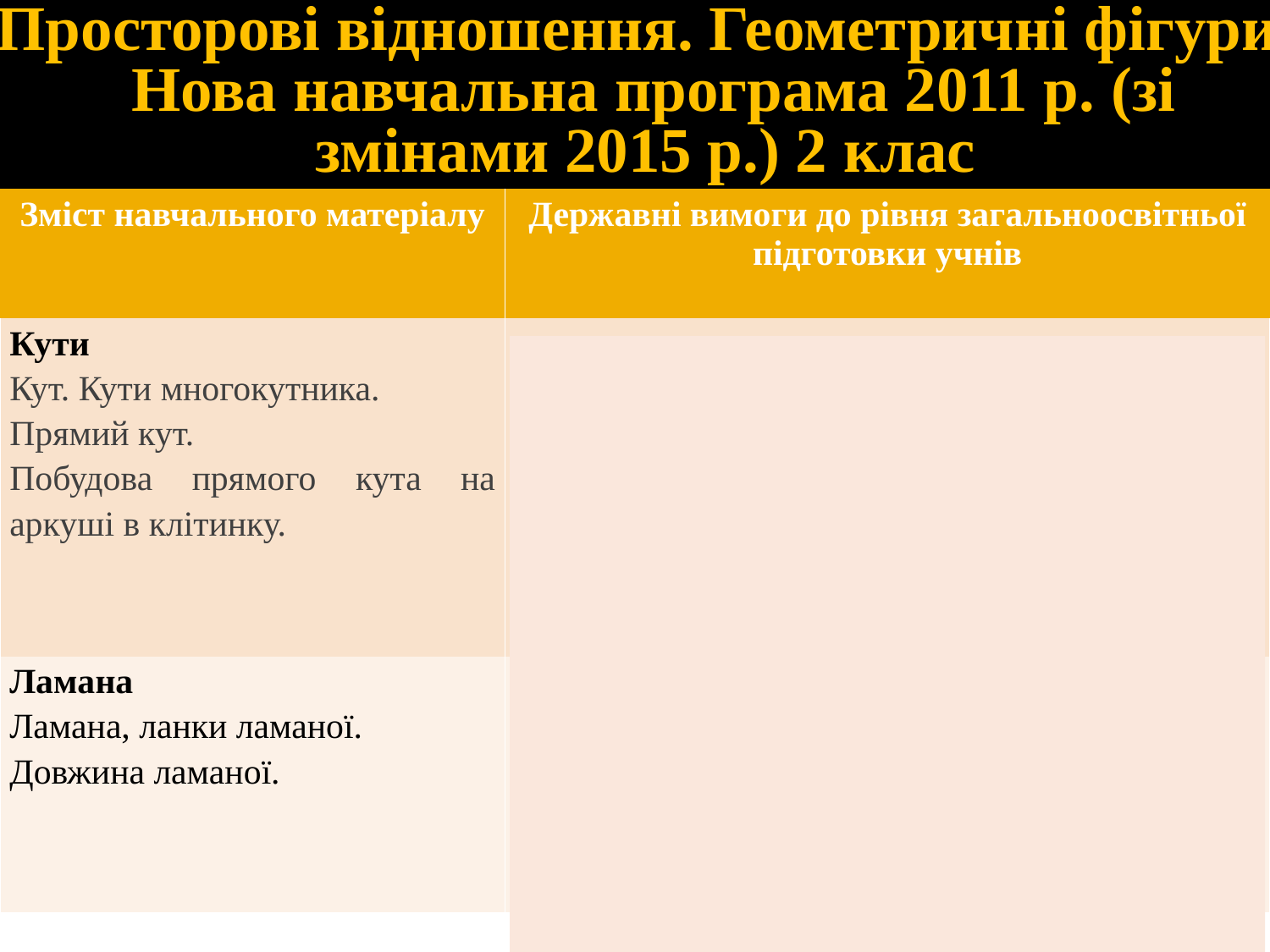

# Просторові відношення. Геометричні фігури. Нова навчальна програма 2011 р. (зі змінами 2015 р.) 2 клас
| Зміст навчального матеріалу | Державні вимоги до рівня загальноосвітньої підготовки учнів |
| --- | --- |
| Кути Кут. Кути многокутника. Прямий кут. Побудова прямого кута на аркуші в клітинку. | має уявлення про кут; показує кути многокутника; розрізняє кути прямі та непрямі; будує прямий кут на аркуші в клітинку за допомогою лінійки; |
| Ламана Ламана, ланки ламаної. Довжина ламаної. | виділяє ланки ламаної; визначає довжину ламаної. |